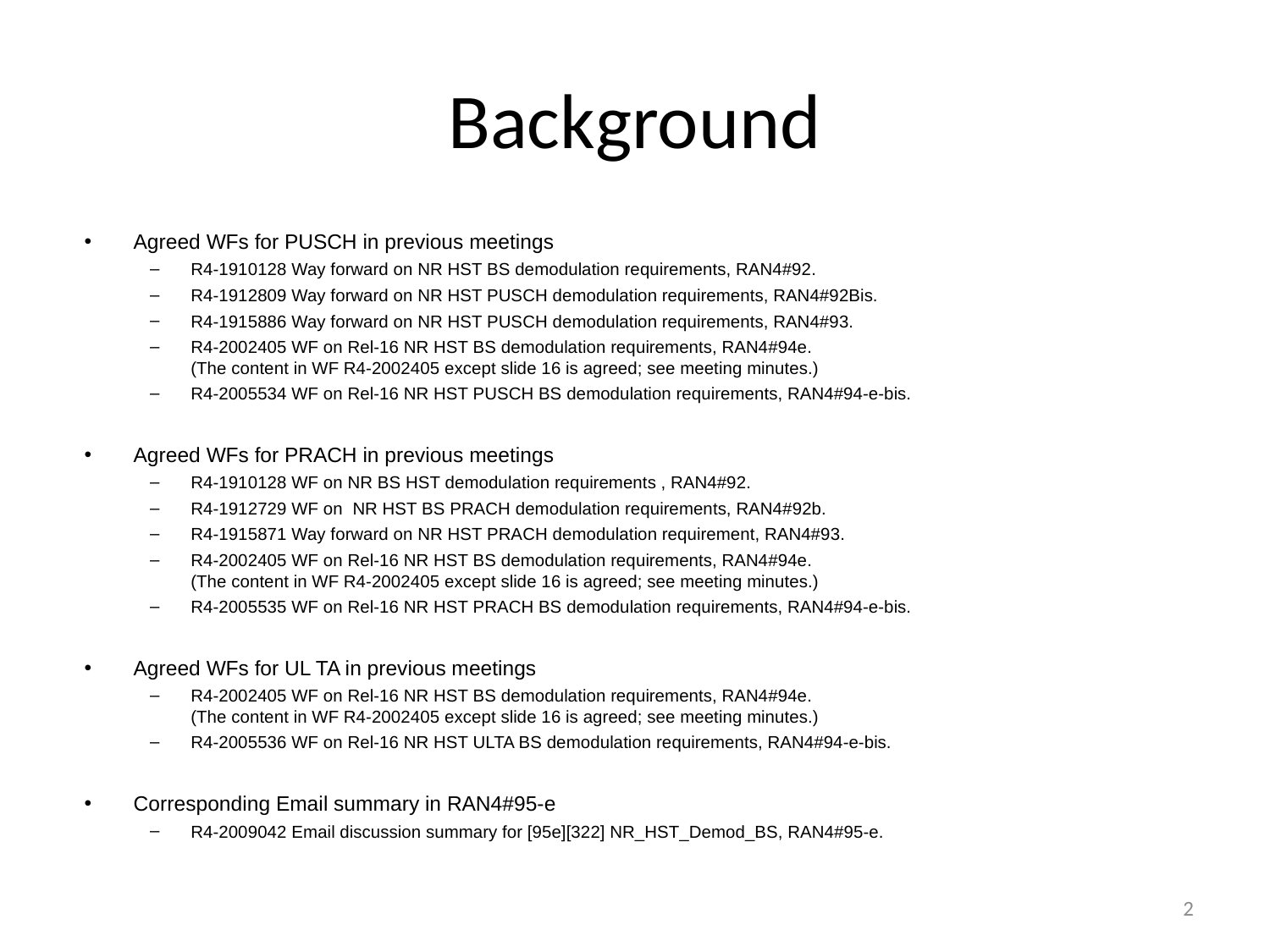

# Background
Agreed WFs for PUSCH in previous meetings
R4-1910128 Way forward on NR HST BS demodulation requirements, RAN4#92.
R4-1912809 Way forward on NR HST PUSCH demodulation requirements, RAN4#92Bis.
R4-1915886 Way forward on NR HST PUSCH demodulation requirements, RAN4#93.
R4-2002405 WF on Rel-16 NR HST BS demodulation requirements, RAN4#94e.
(The content in WF R4-2002405 except slide 16 is agreed; see meeting minutes.)
R4-2005534 WF on Rel-16 NR HST PUSCH BS demodulation requirements, RAN4#94-e-bis.

Agreed WFs for PRACH in previous meetings
R4-1910128 WF on NR BS HST demodulation requirements , RAN4#92.
R4-1912729 WF on  NR HST BS PRACH demodulation requirements, RAN4#92b.
R4-1915871 Way forward on NR HST PRACH demodulation requirement, RAN4#93.
R4-2002405 WF on Rel-16 NR HST BS demodulation requirements, RAN4#94e.
(The content in WF R4-2002405 except slide 16 is agreed; see meeting minutes.)
R4-2005535 WF on Rel-16 NR HST PRACH BS demodulation requirements, RAN4#94-e-bis.

Agreed WFs for UL TA in previous meetings
R4-2002405 WF on Rel-16 NR HST BS demodulation requirements, RAN4#94e.
(The content in WF R4-2002405 except slide 16 is agreed; see meeting minutes.)
R4-2005536 WF on Rel-16 NR HST ULTA BS demodulation requirements, RAN4#94-e-bis.

Corresponding Email summary in RAN4#95-e
R4-2009042 Email discussion summary for [95e][322] NR_HST_Demod_BS, RAN4#95-e.
2